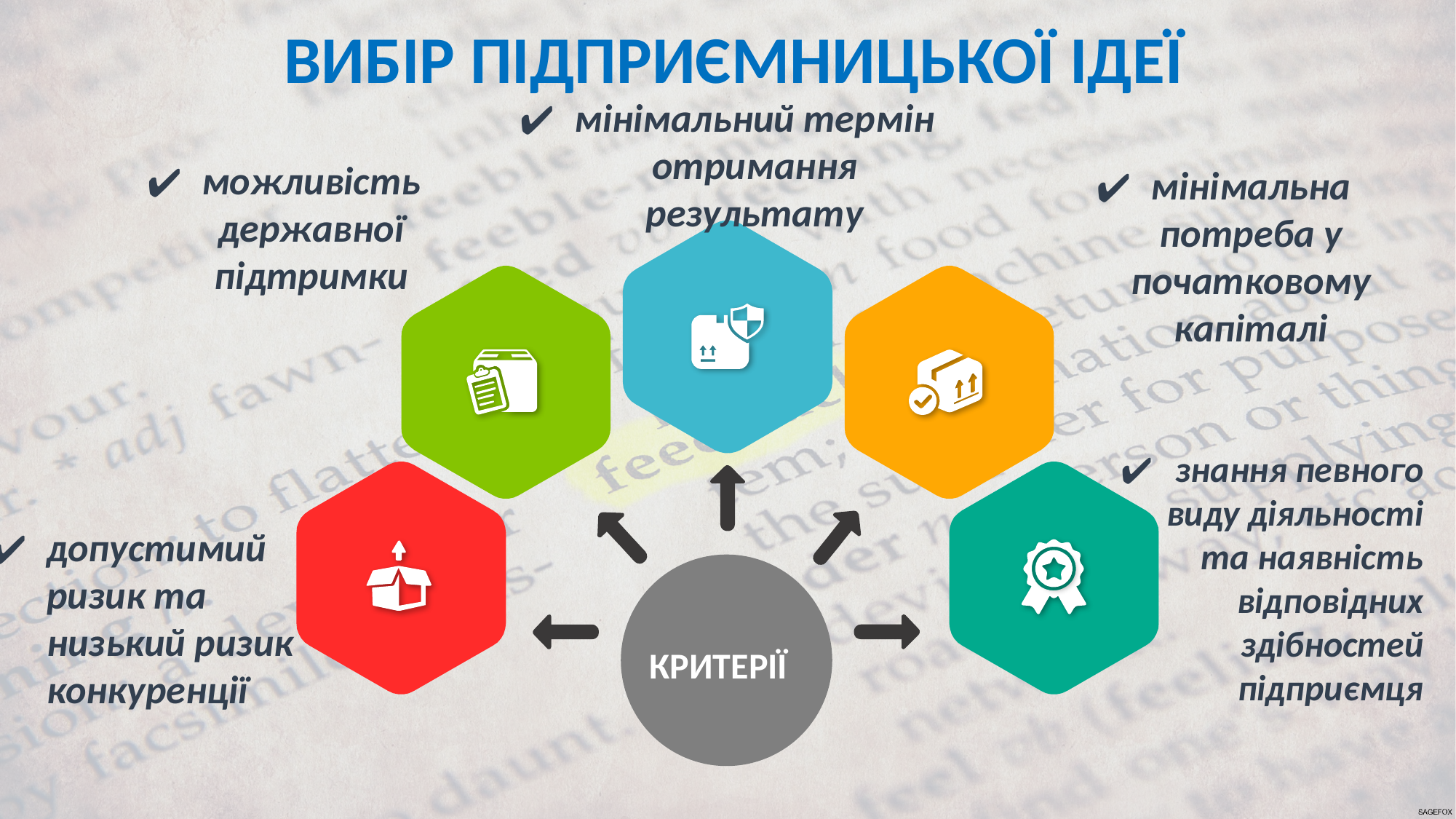

ВИБІР ПІДПРИЄМНИЦЬКОЇ ІДЕЇ
мінімальний термін отримання результату
можливість державної підтримки
мінімальна потреба у початковому капіталі

знання певного виду діяльності та наявність відповідних здібностей підприємця

допустимий ризик та низький ризик конкуренції

КРИТЕРІЇ